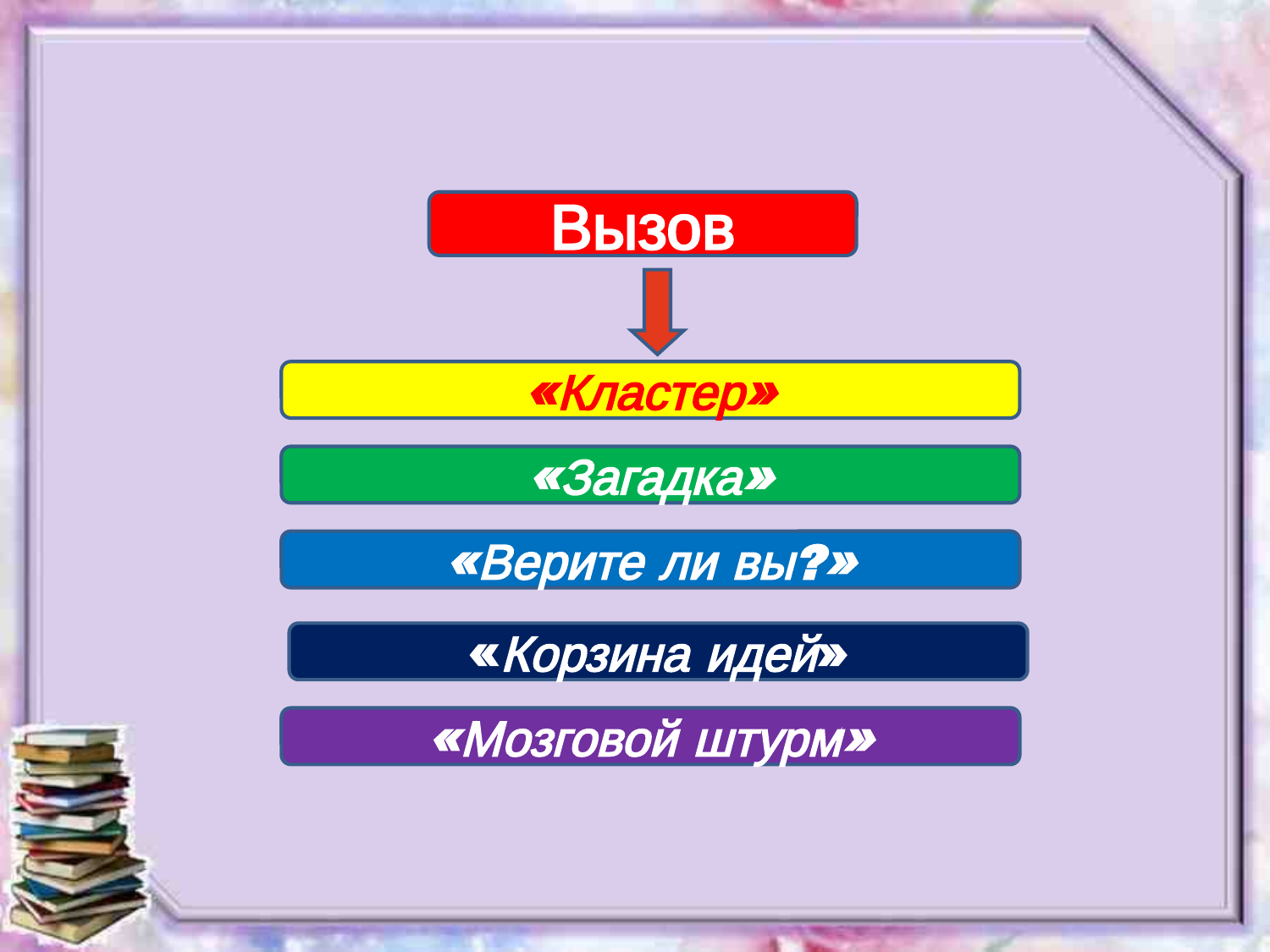

Вызов

«Кластер»
«Загадка»
«Верите ли вы?»
«Корзина идей»
«Мозговой штурм»